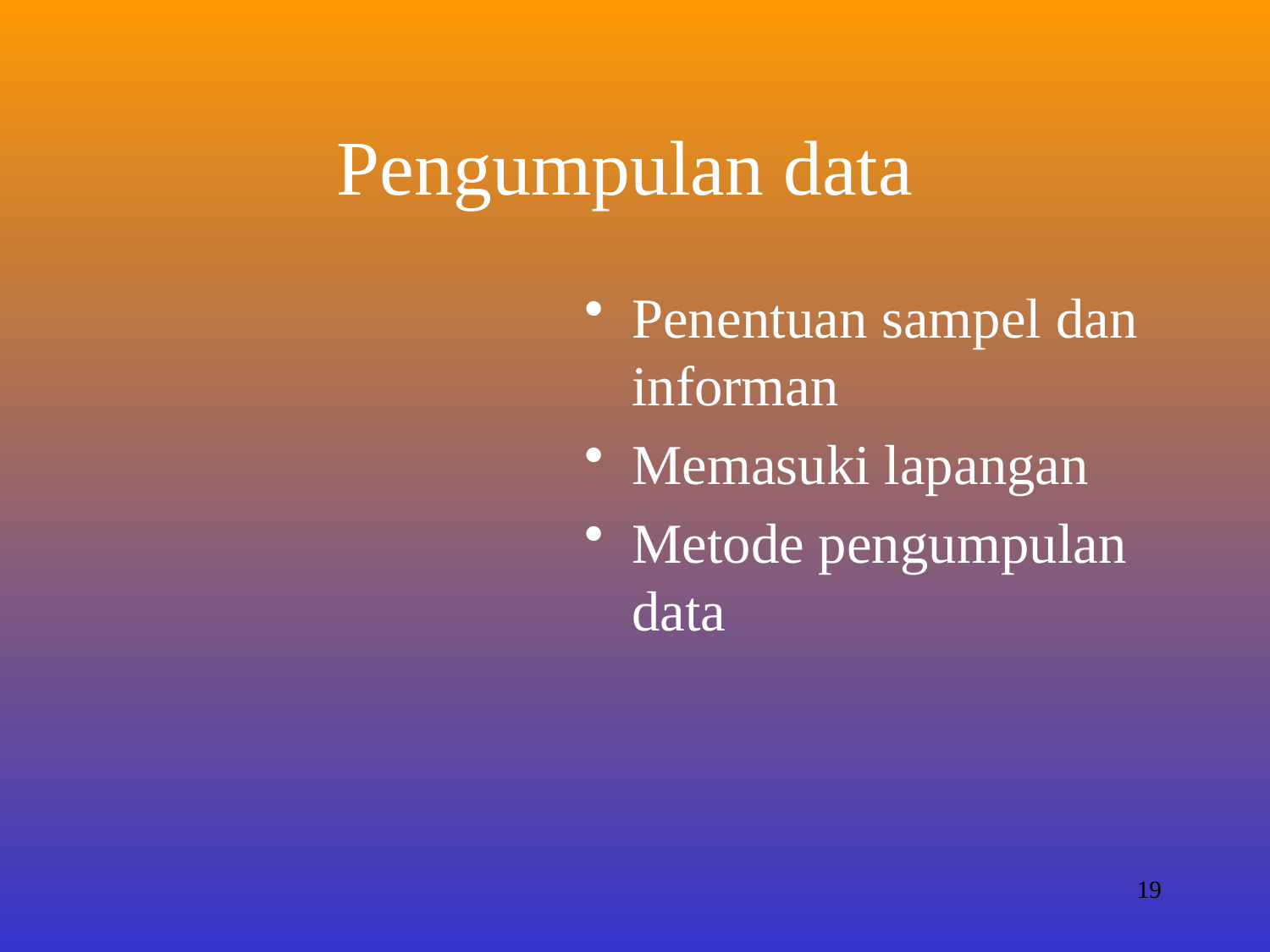

# Pengumpulan data
Penentuan sampel dan informan
Memasuki lapangan
Metode pengumpulan data

19